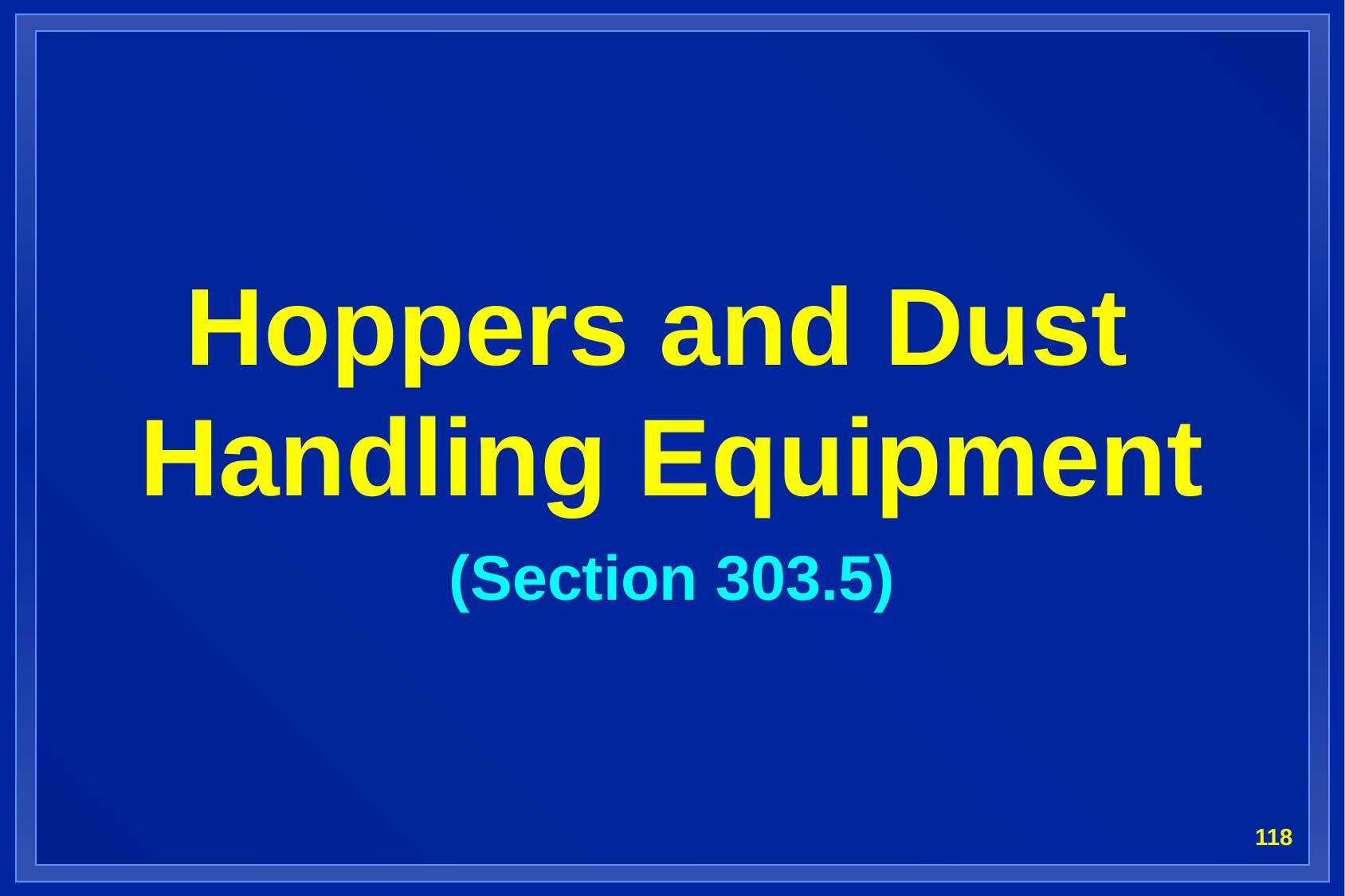

Hoppers and Dust
Handling Equipment
(Section 303.5)
118